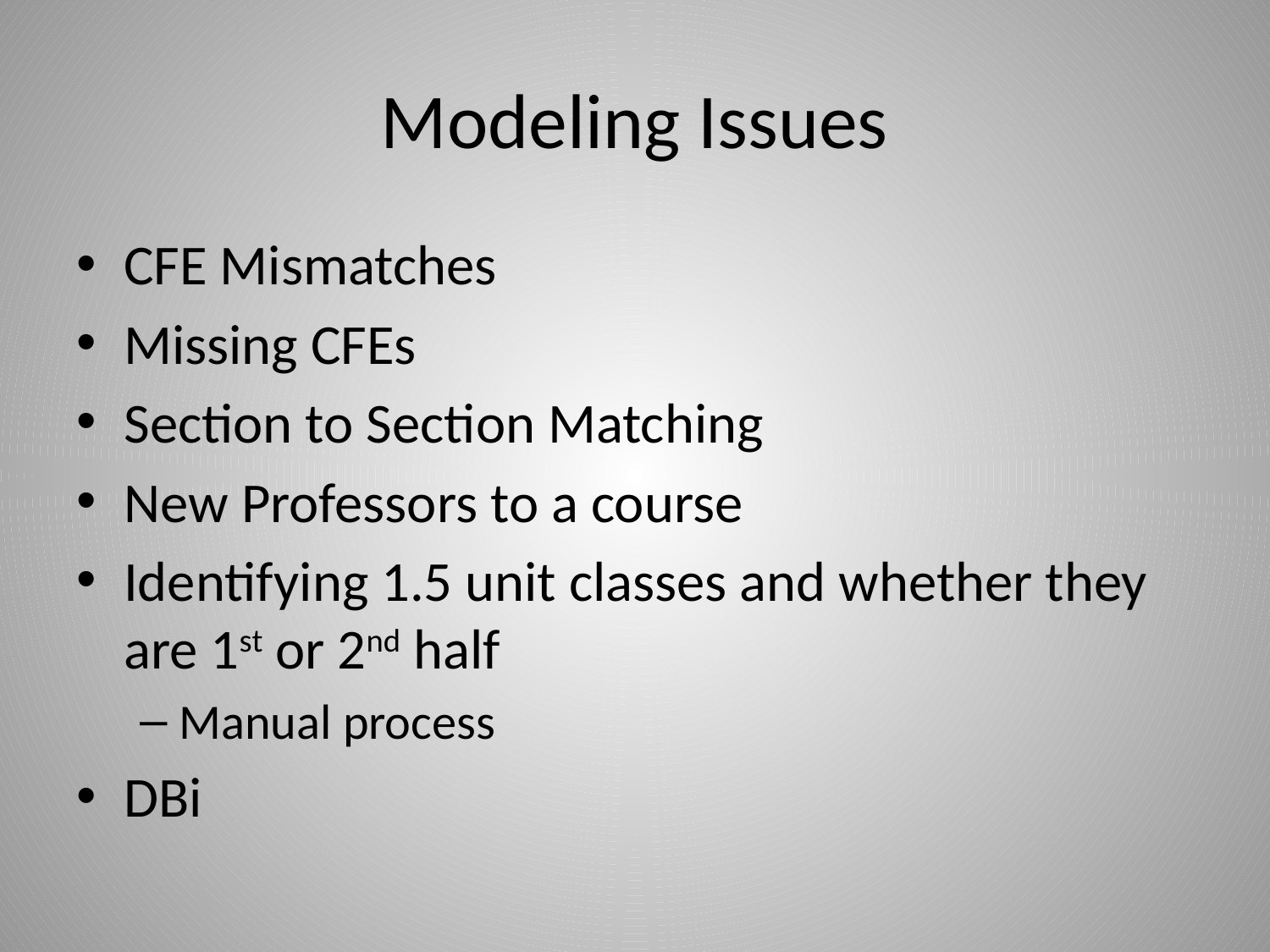

# Modeling Issues
CFE Mismatches
Missing CFEs
Section to Section Matching
New Professors to a course
Identifying 1.5 unit classes and whether they are 1st or 2nd half
Manual process
DBi